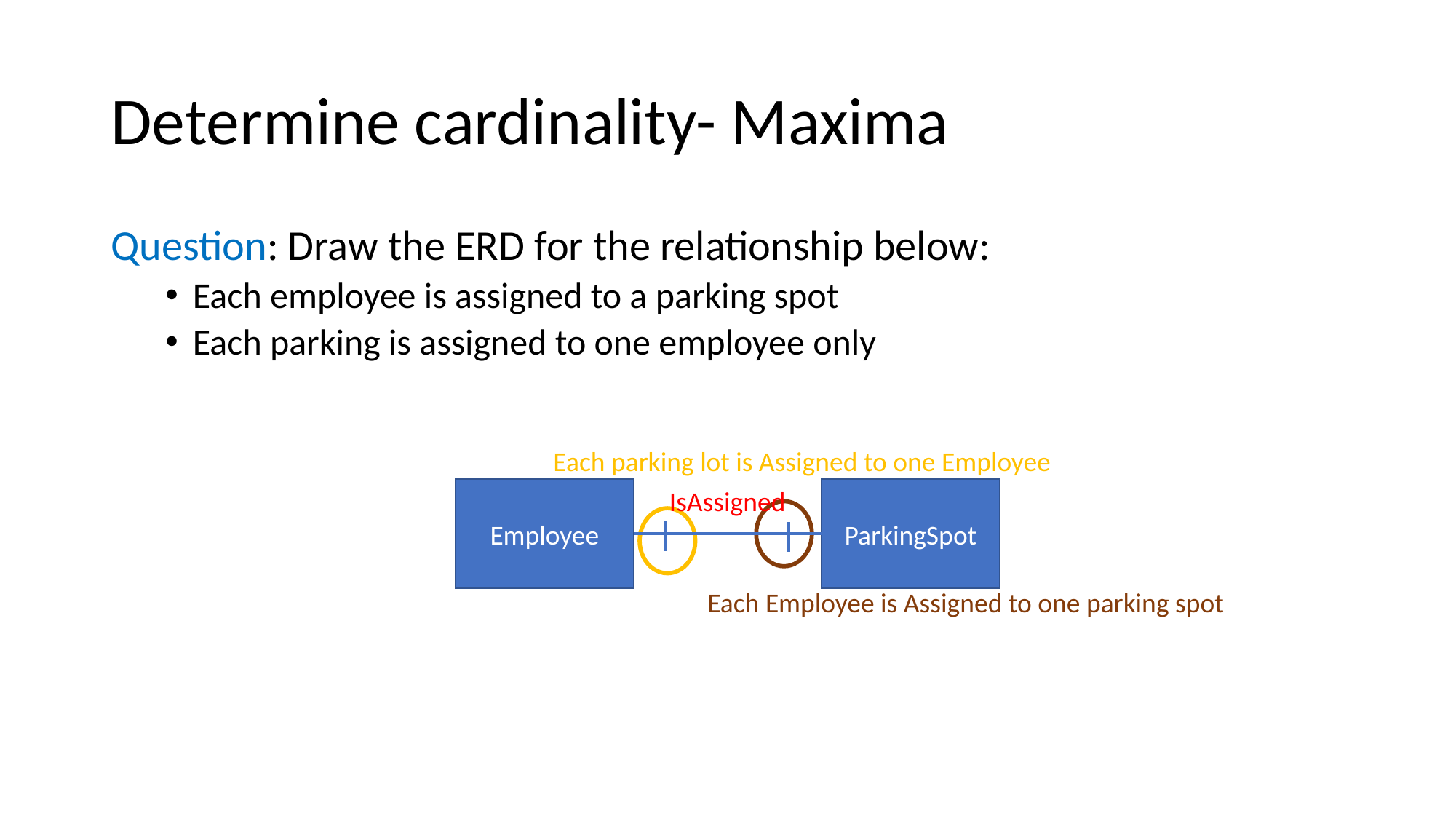

# Determine cardinality- Maxima
Question: Draw the ERD for the relationship below:
Each employee is assigned to a parking spot
Each parking is assigned to one employee only

Each parking lot is Assigned to one Employee
Employee
IsAssigned
ParkingSpot

Each Employee is Assigned to one parking spot